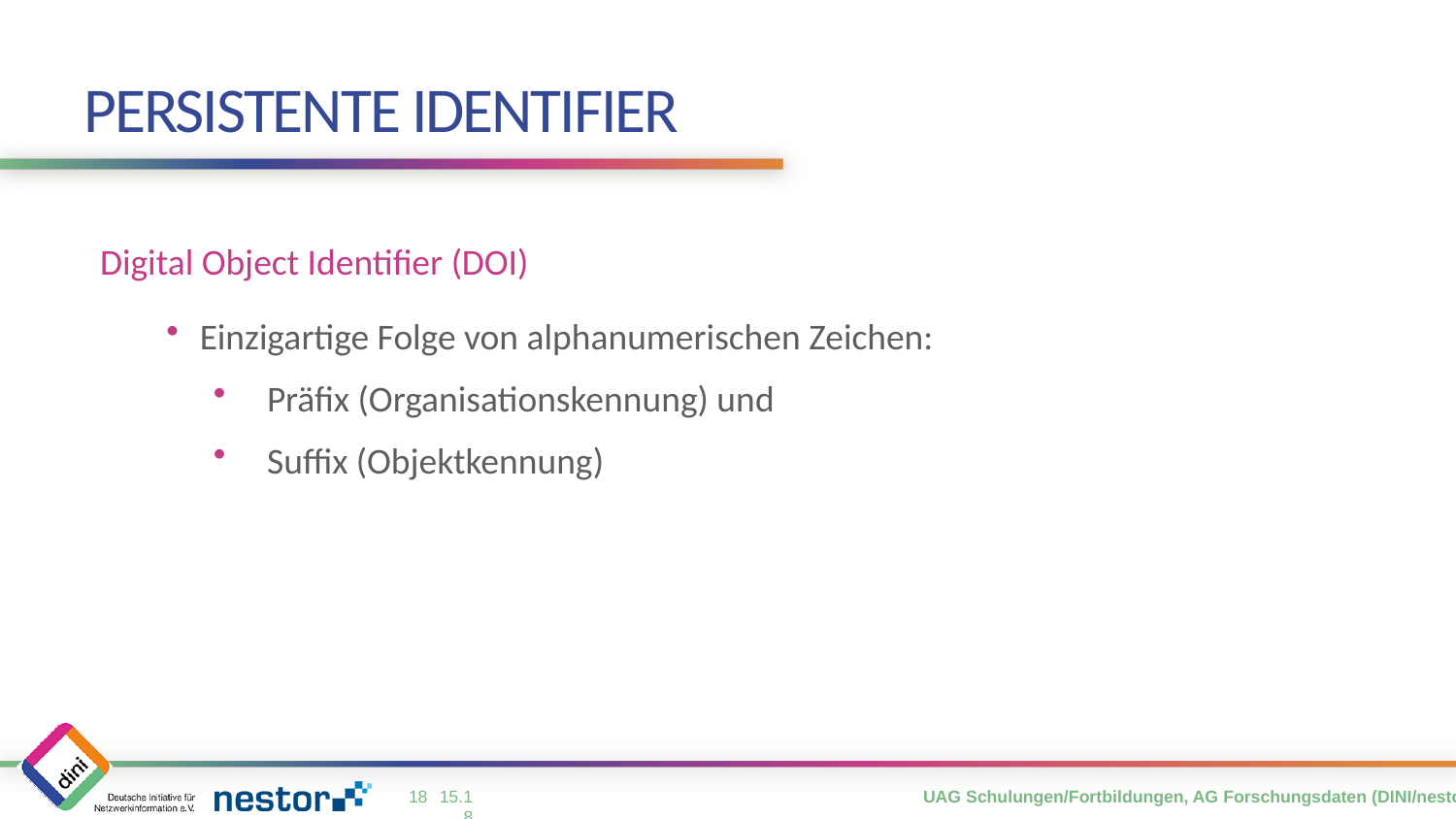

# Persistente Identifier
Digital Object Identifier (DOI)
Einzigartige Folge von alphanumerischen Zeichen:
Präfix (Organisationskennung) und
Suffix (Objektkennung)
18
15.18